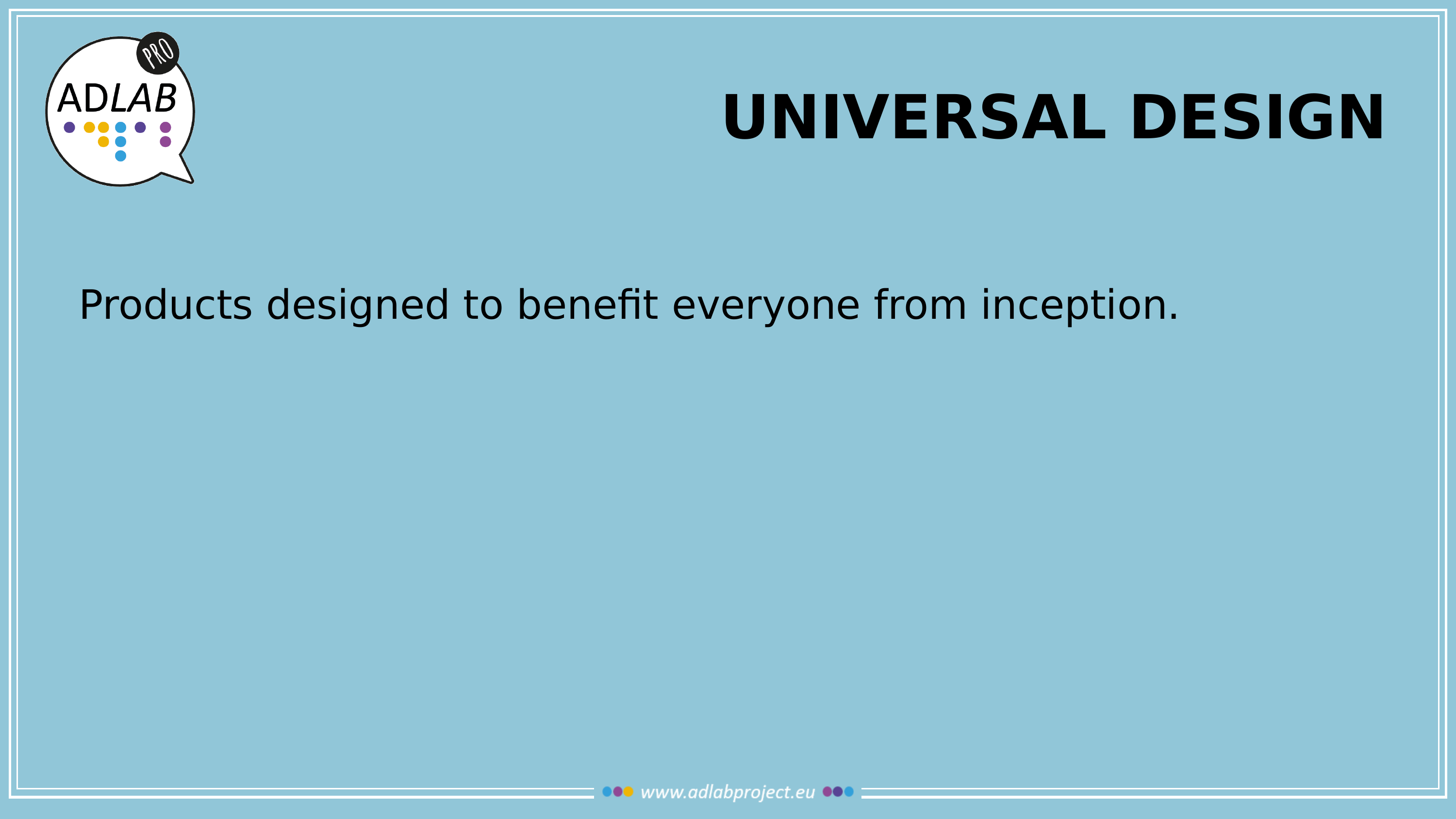

# UNIVERSAL DESIGN
Products designed to benefit everyone from inception.